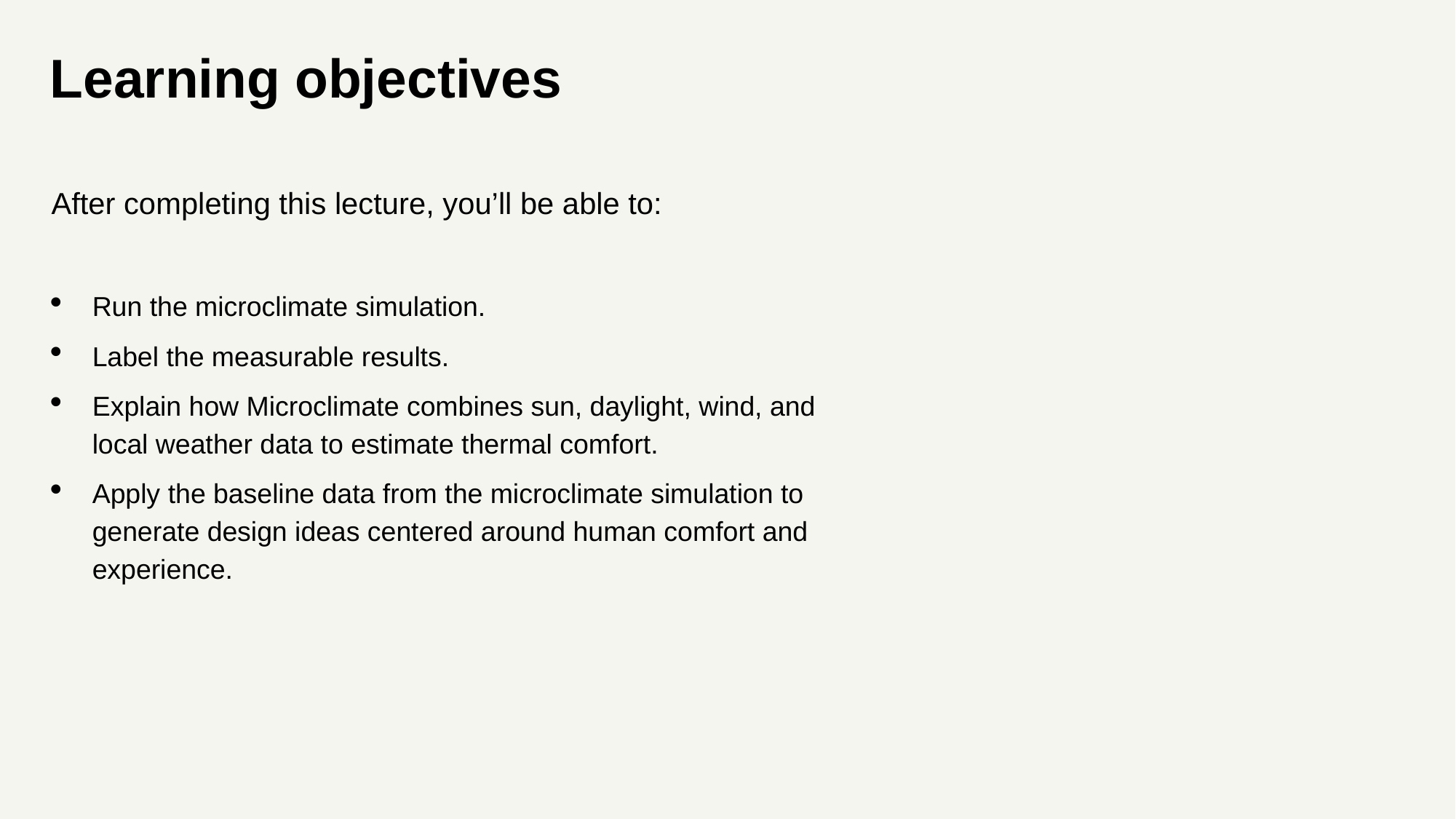

# Learning objectives
After completing this lecture, you’ll be able to:

Run the microclimate simulation.
Label the measurable results.
Explain how Microclimate combines sun, daylight, wind, and local weather data to estimate thermal comfort.
Apply the baseline data from the microclimate simulation to generate design ideas centered around human comfort and experience.